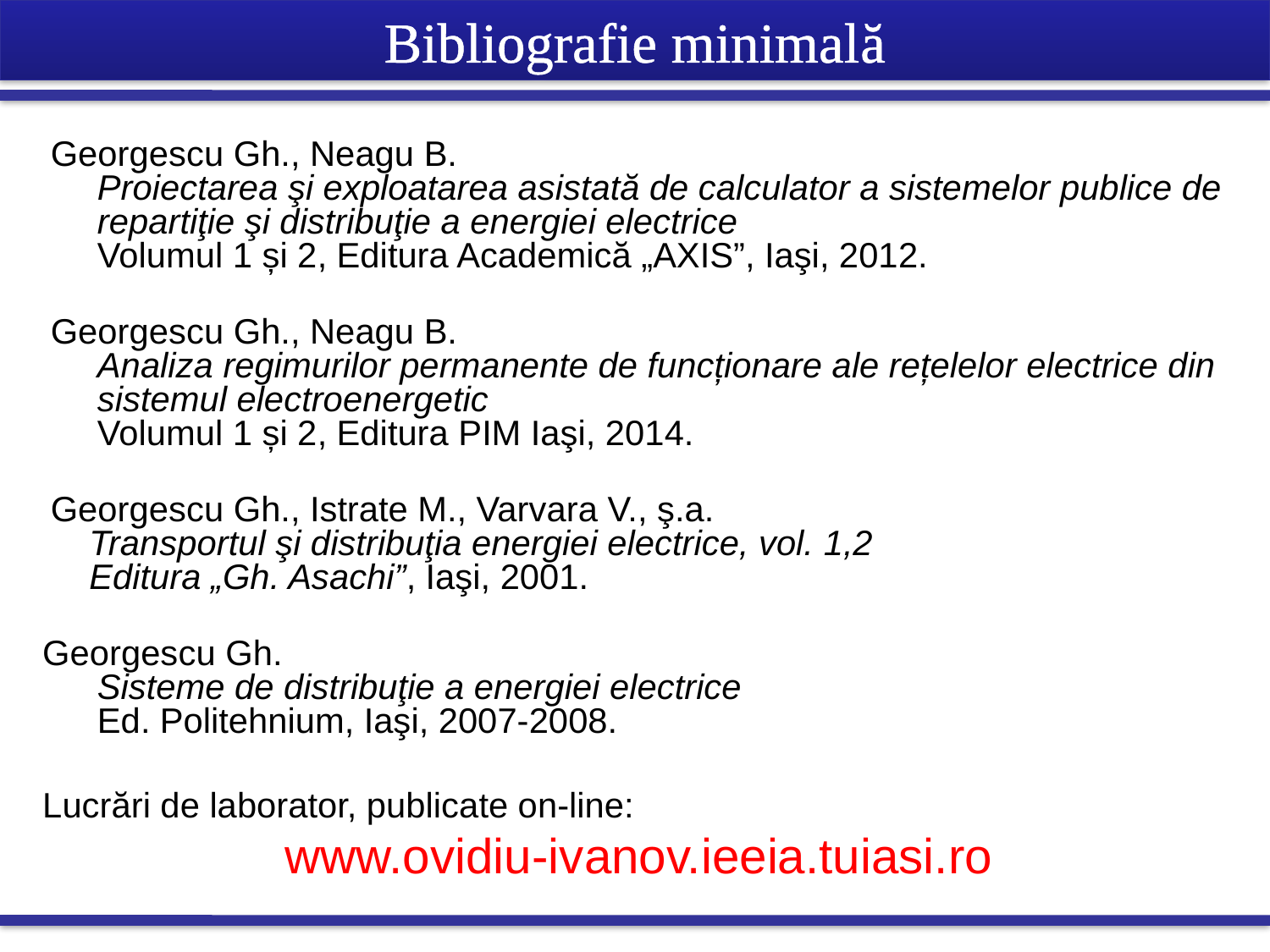

Bibliografie minimală

Georgescu Gh., Neagu B.
Proiectarea şi exploatarea asistată de calculator a sistemelor publice de repartiţie şi distribuţie a energiei electrice
Volumul 1 și 2, Editura Academică „AXIS”, Iaşi, 2012.
Georgescu Gh., Neagu B.
Analiza regimurilor permanente de funcționare ale rețelelor electrice din sistemul electroenergetic
Volumul 1 și 2, Editura PIM Iaşi, 2014.
Georgescu Gh., Istrate M., Varvara V., ş.a.
Transportul şi distribuţia energiei electrice, vol. 1,2
Editura „Gh. Asachi”, Iaşi, 2001.
Georgescu Gh.
Sisteme de distribuţie a energiei electrice
Ed. Politehnium, Iaşi, 2007-2008.
Lucrări de laborator, publicate on-line:
www.ovidiu-ivanov.ieeia.tuiasi.ro